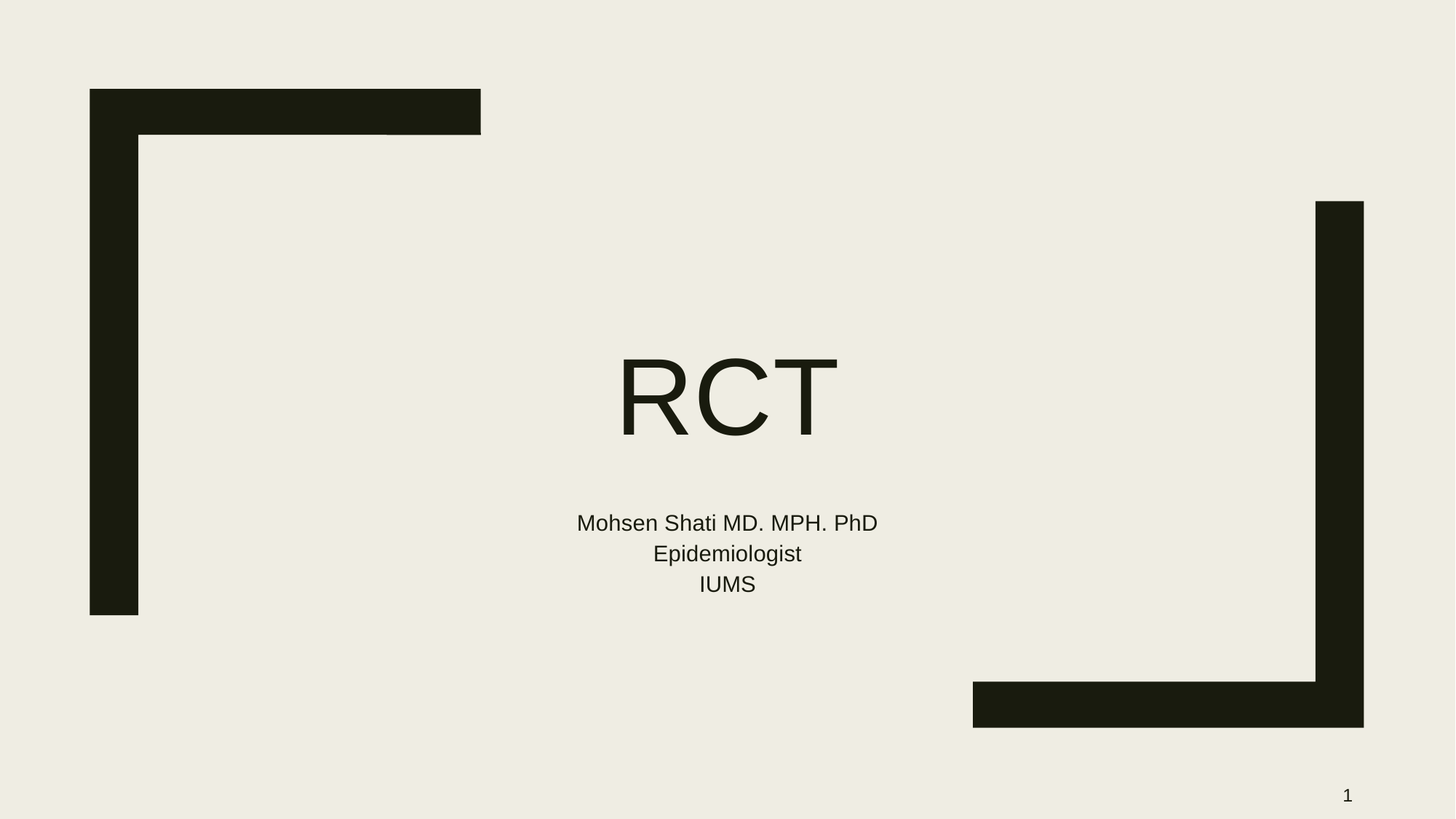

# RCT

Mohsen Shati MD. MPH. PhD
Epidemiologist
IUMS
1